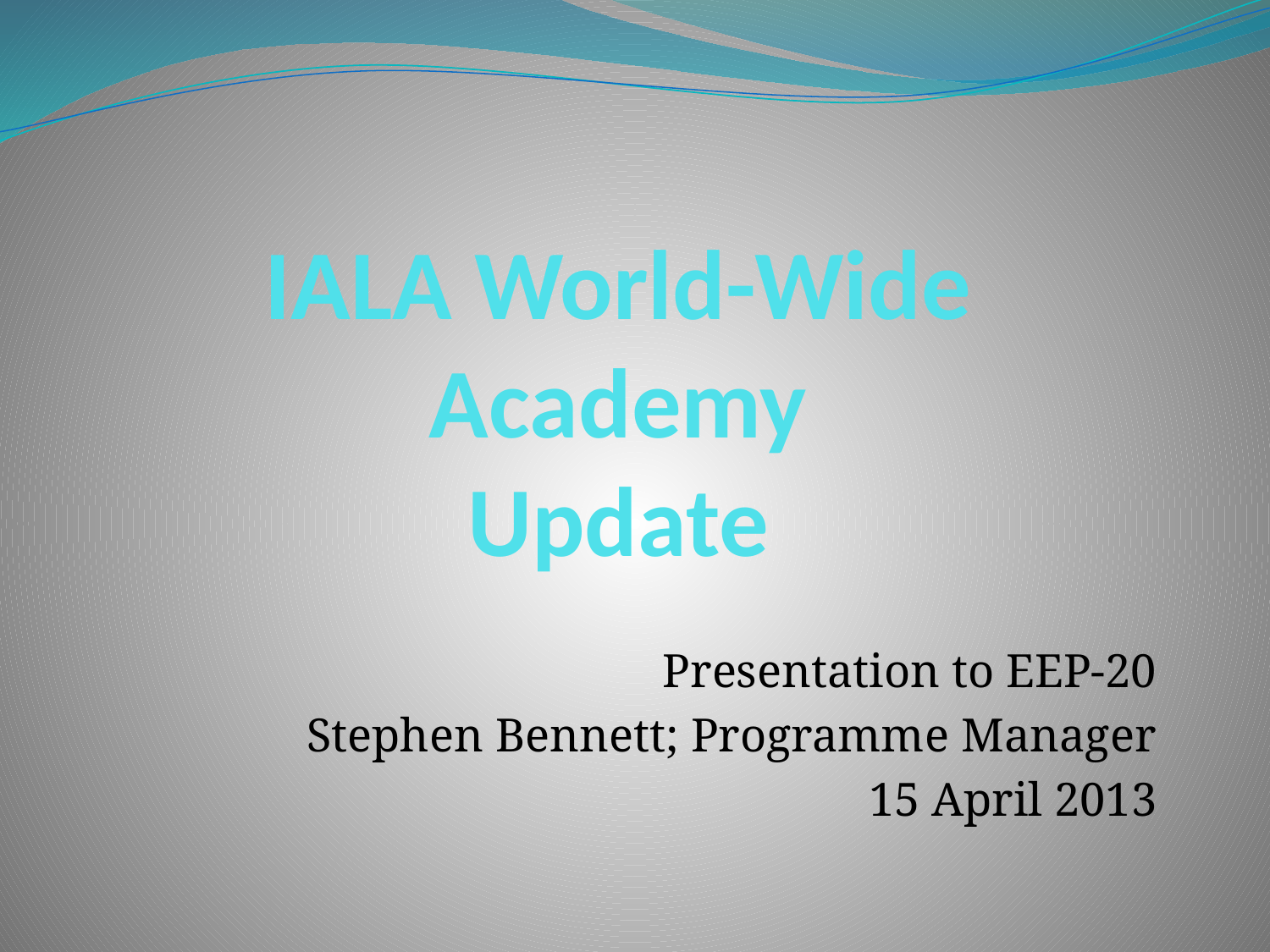

# IALA World-Wide Academy Update
Presentation to EEP-20
Stephen Bennett; Programme Manager
15 April 2013